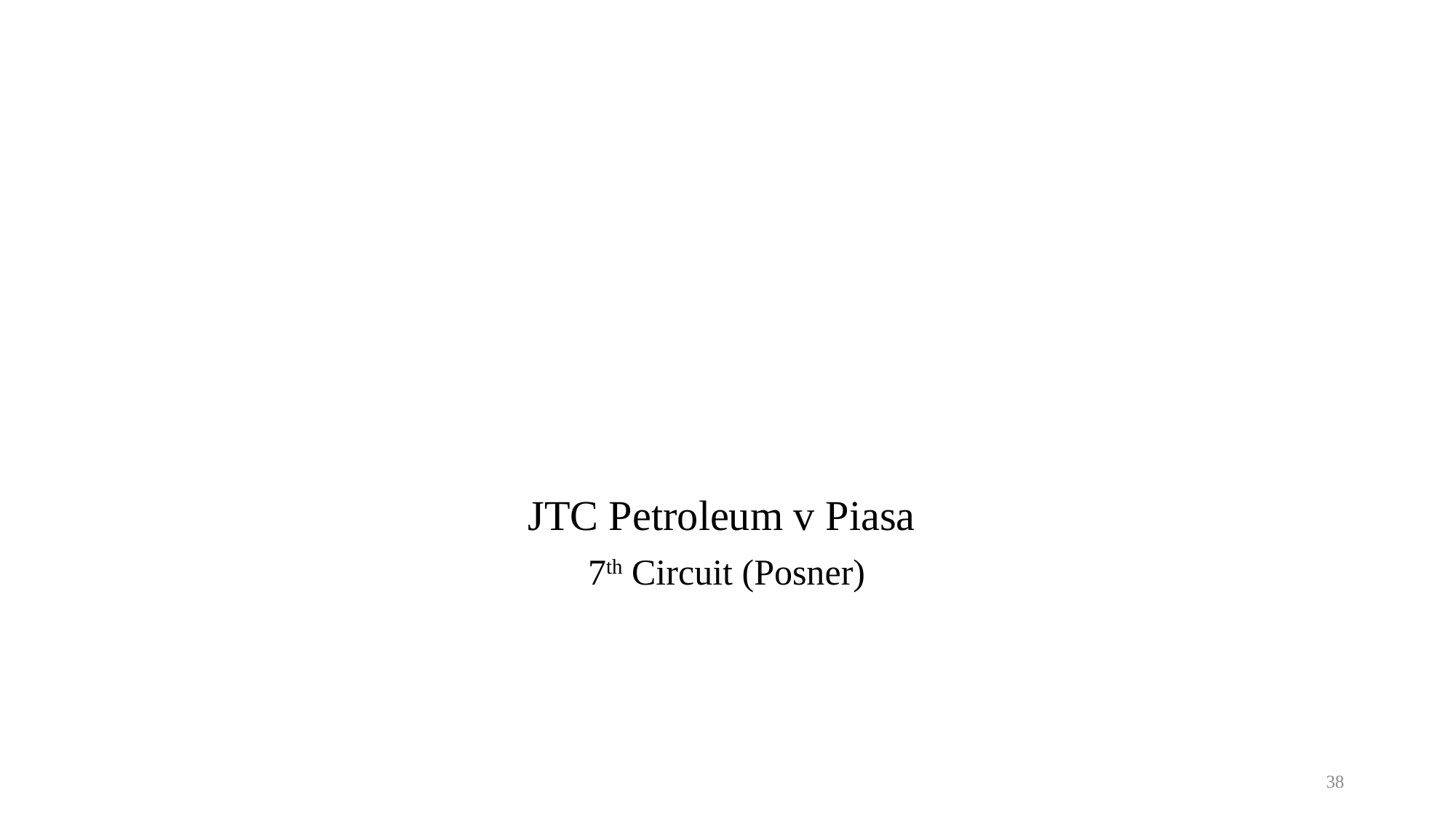

# JTC Petroleum v Piasa
7th Circuit (Posner)
38